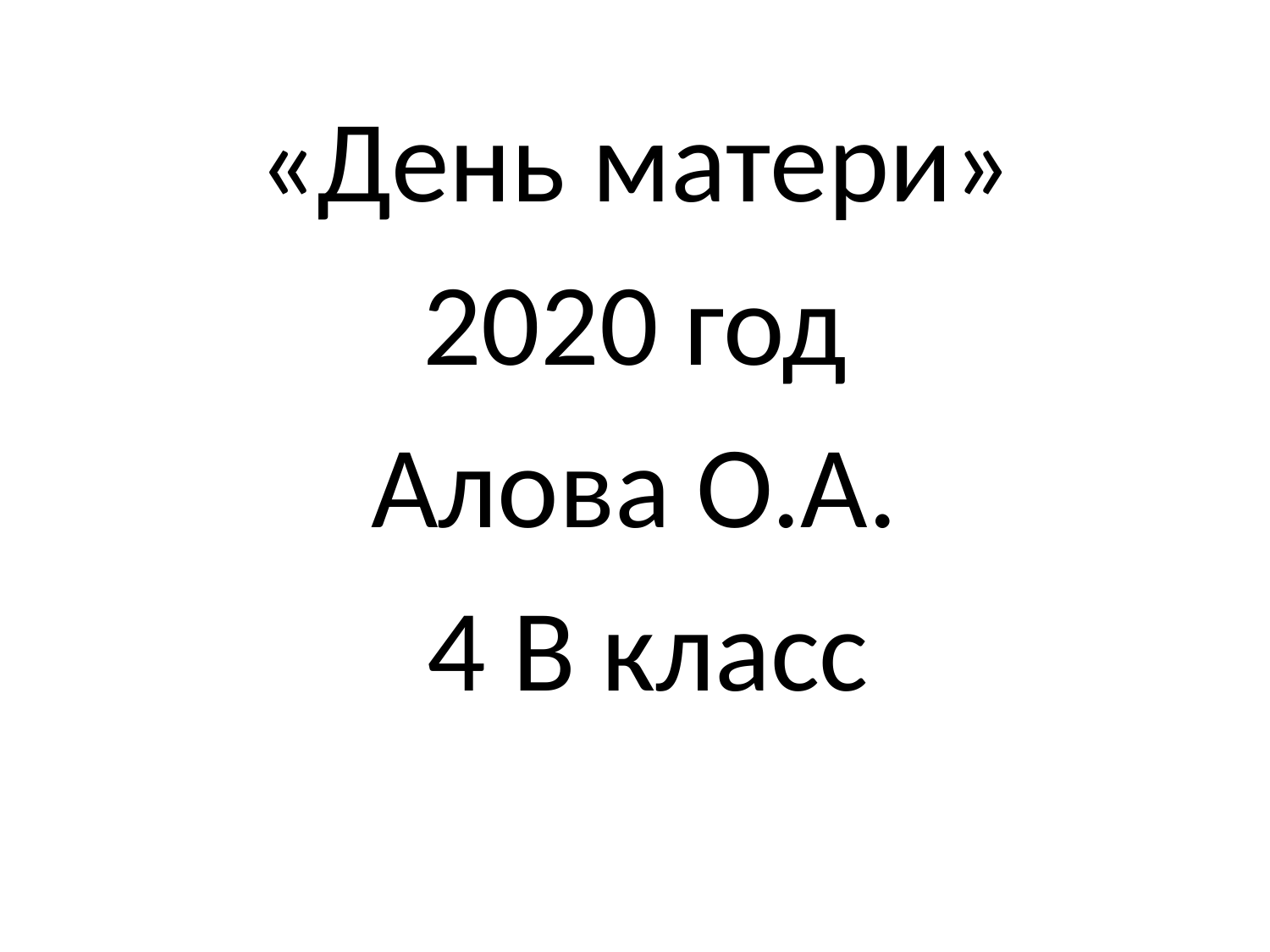

«День матери»
 2020 год
Алова О.А.
 4 В класс